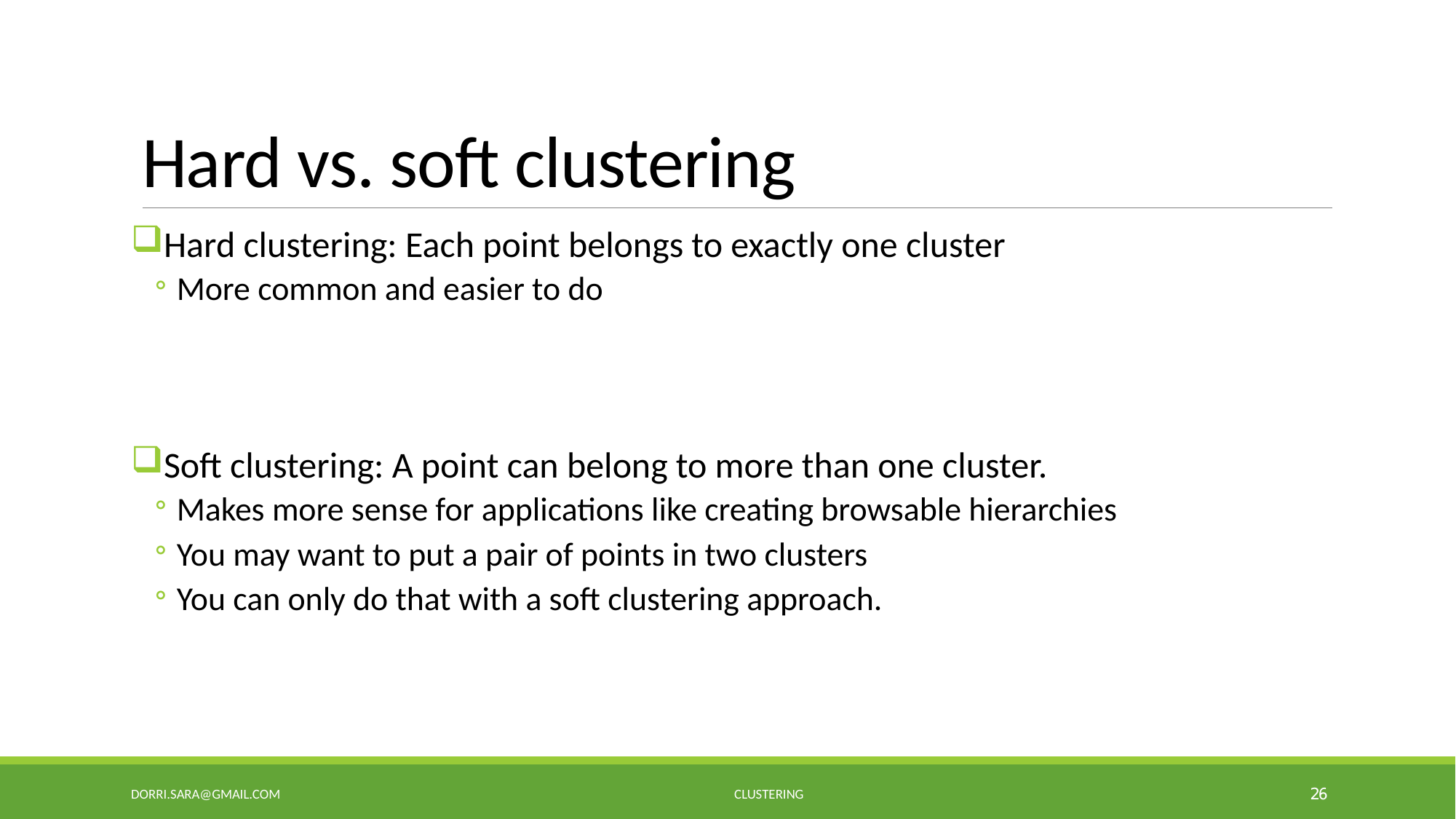

# Hard vs. soft clustering
Hard clustering: Each point belongs to exactly one cluster
More common and easier to do

Soft clustering: A point can belong to more than one cluster.
Makes more sense for applications like creating browsable hierarchies
You may want to put a pair of points in two clusters
You can only do that with a soft clustering approach.

Dorri.sara@gmail.com                                                                                                                                                   Clustering
26